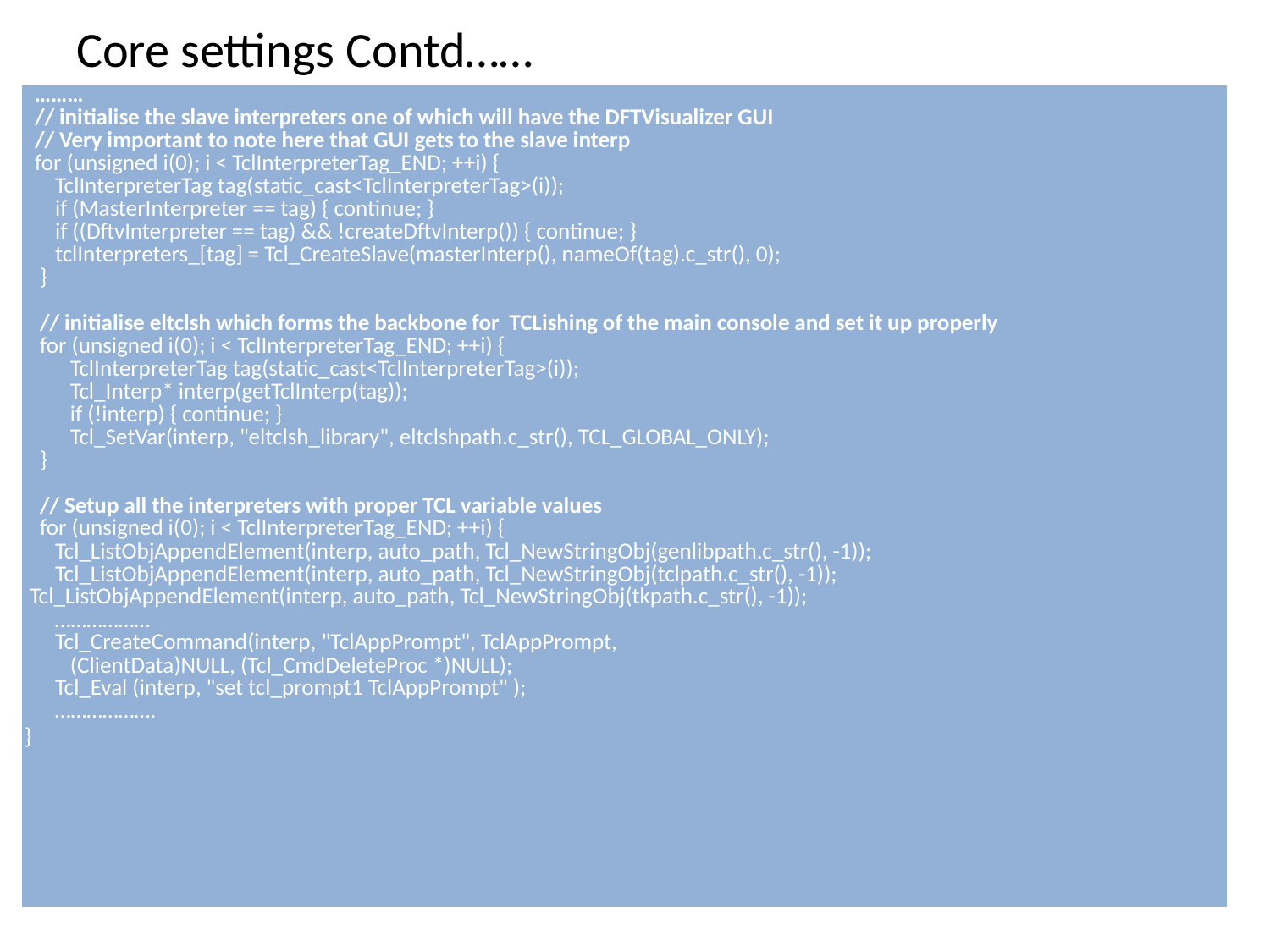

# Core settings Contd……
| ……… // initialise the slave interpreters one of which will have the DFTVisualizer GUI // Very important to note here that GUI gets to the slave interp for (unsigned i(0); i < TclInterpreterTag\_END; ++i) { TclInterpreterTag tag(static\_cast<TclInterpreterTag>(i)); if (MasterInterpreter == tag) { continue; } if ((DftvInterpreter == tag) && !createDftvInterp()) { continue; } tclInterpreters\_[tag] = Tcl\_CreateSlave(masterInterp(), nameOf(tag).c\_str(), 0); } // initialise eltclsh which forms the backbone for TCLishing of the main console and set it up properly for (unsigned i(0); i < TclInterpreterTag\_END; ++i) { TclInterpreterTag tag(static\_cast<TclInterpreterTag>(i)); Tcl\_Interp\* interp(getTclInterp(tag)); if (!interp) { continue; } Tcl\_SetVar(interp, "eltclsh\_library", eltclshpath.c\_str(), TCL\_GLOBAL\_ONLY); }   // Setup all the interpreters with proper TCL variable values for (unsigned i(0); i < TclInterpreterTag\_END; ++i) { Tcl\_ListObjAppendElement(interp, auto\_path, Tcl\_NewStringObj(genlibpath.c\_str(), -1)); Tcl\_ListObjAppendElement(interp, auto\_path, Tcl\_NewStringObj(tclpath.c\_str(), -1)); Tcl\_ListObjAppendElement(interp, auto\_path, Tcl\_NewStringObj(tkpath.c\_str(), -1)); ……………… Tcl\_CreateCommand(interp, "TclAppPrompt", TclAppPrompt, (ClientData)NULL, (Tcl\_CmdDeleteProc \*)NULL); Tcl\_Eval (interp, "set tcl\_prompt1 TclAppPrompt" ); ………………. } |
| --- |